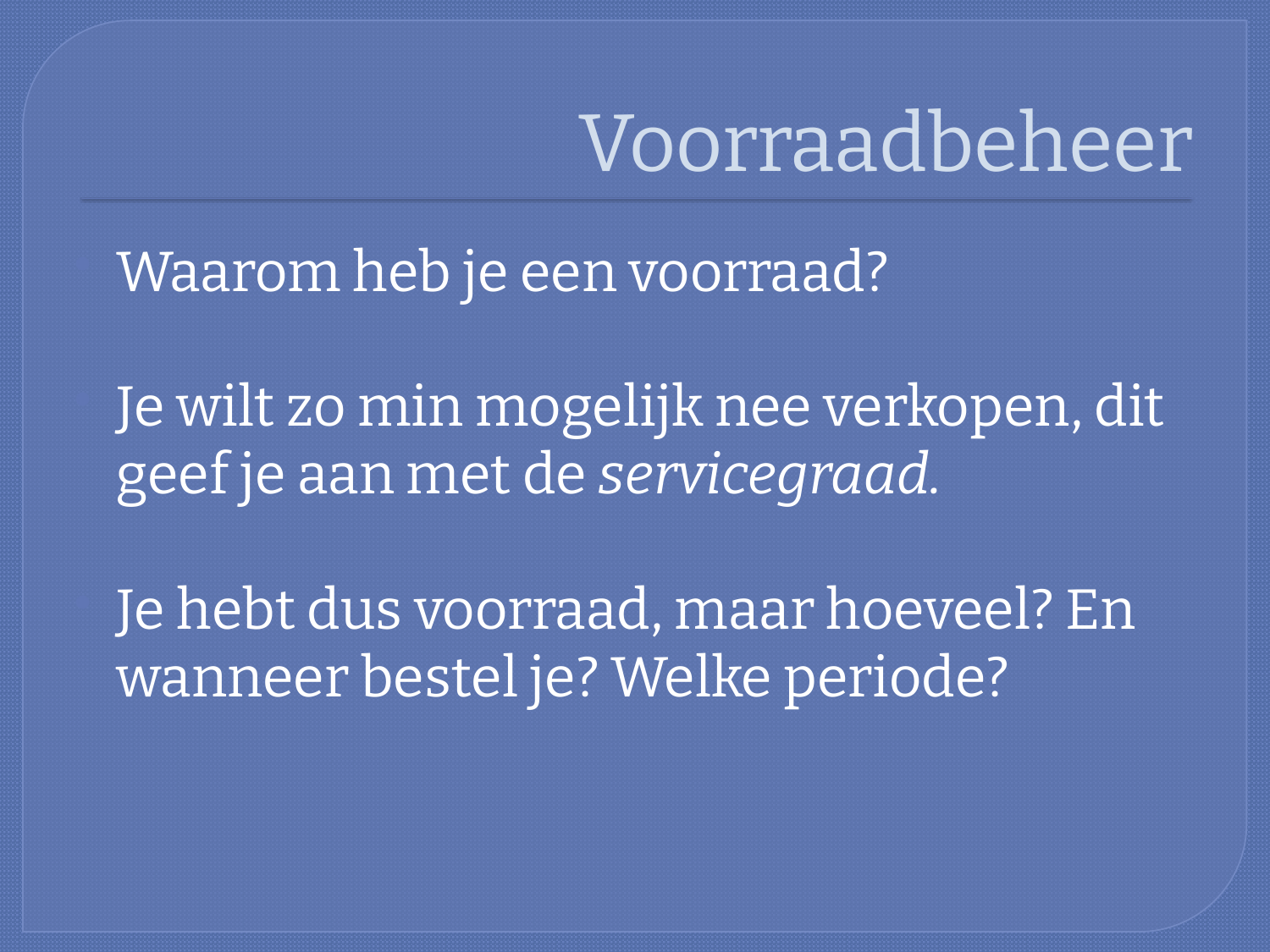

# Voorraadbeheer
Waarom heb je een voorraad?

Je wilt zo min mogelijk nee verkopen, dit geef je aan met de servicegraad.

Je hebt dus voorraad, maar hoeveel? En wanneer bestel je? Welke periode?